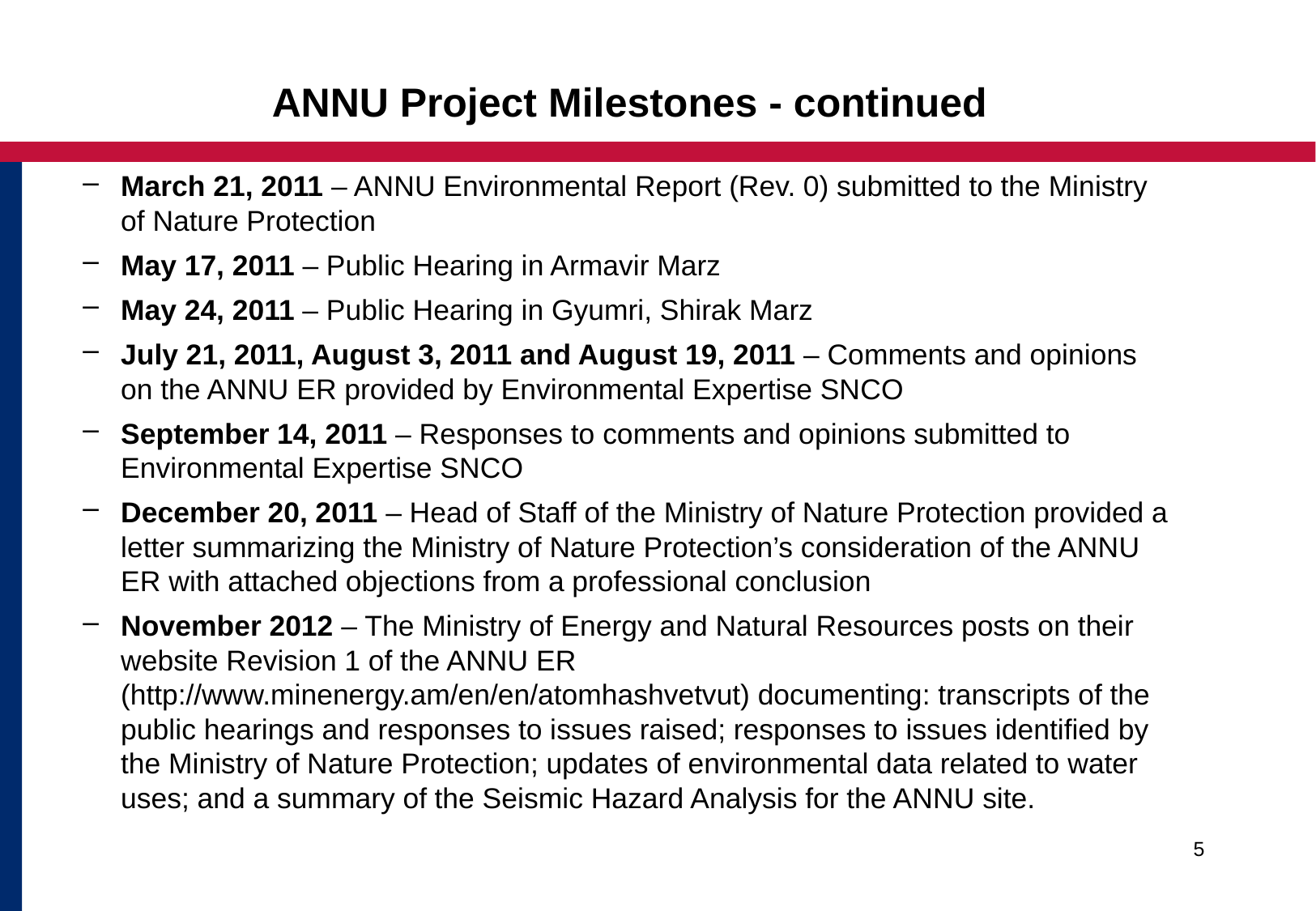

ANNU Project Milestones - continued
March 21, 2011 – ANNU Environmental Report (Rev. 0) submitted to the Ministry of Nature Protection
May 17, 2011 – Public Hearing in Armavir Marz
May 24, 2011 – Public Hearing in Gyumri, Shirak Marz
July 21, 2011, August 3, 2011 and August 19, 2011 – Comments and opinions on the ANNU ER provided by Environmental Expertise SNCO
September 14, 2011 – Responses to comments and opinions submitted to Environmental Expertise SNCO
December 20, 2011 – Head of Staff of the Ministry of Nature Protection provided a letter summarizing the Ministry of Nature Protection’s consideration of the ANNU ER with attached objections from a professional conclusion
November 2012 – The Ministry of Energy and Natural Resources posts on their website Revision 1 of the ANNU ER (http://www.minenergy.am/en/en/atomhashvetvut) documenting: transcripts of the public hearings and responses to issues raised; responses to issues identified by the Ministry of Nature Protection; updates of environmental data related to water uses; and a summary of the Seismic Hazard Analysis for the ANNU site.

5